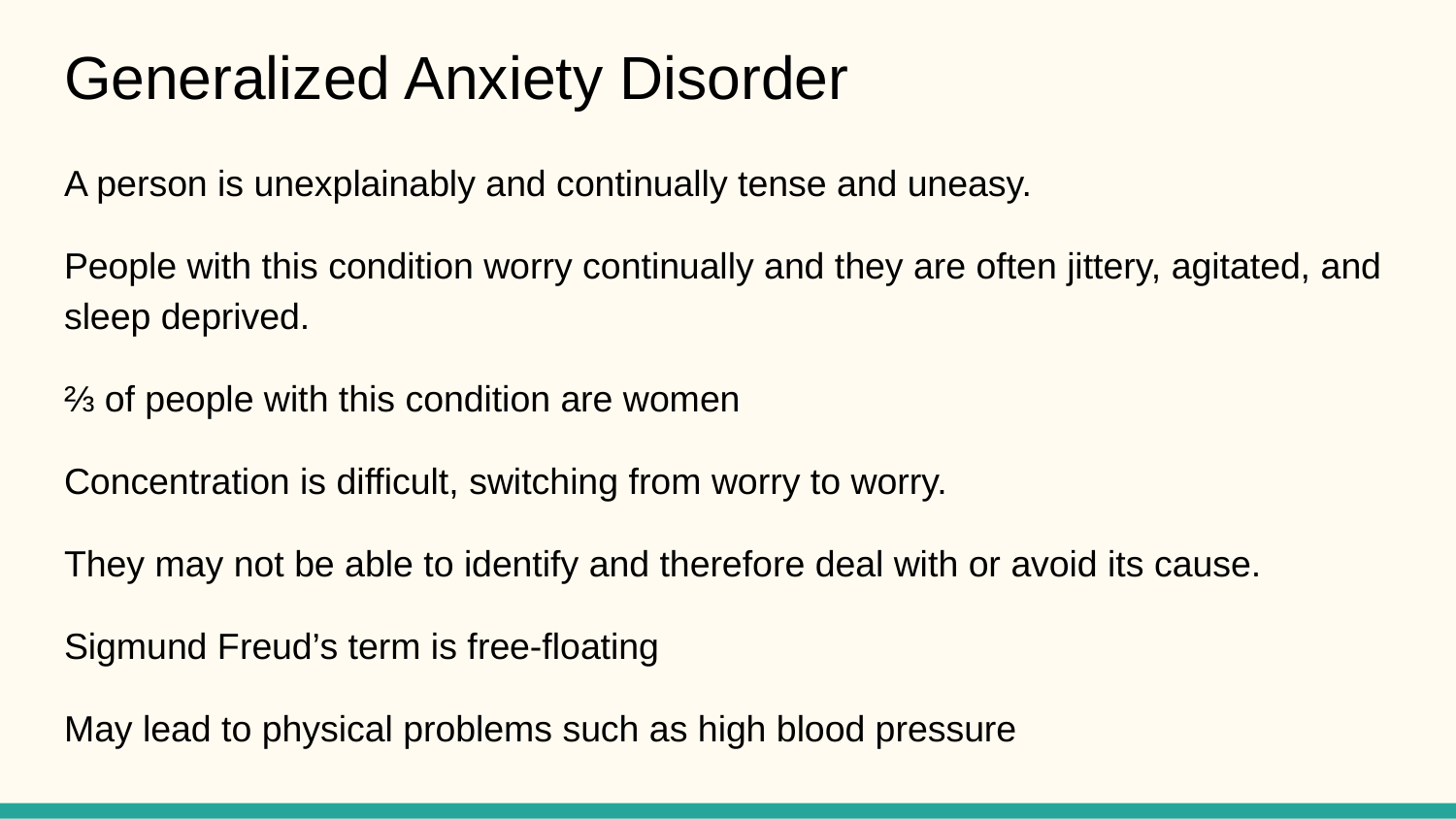

# Generalized Anxiety Disorder
A person is unexplainably and continually tense and uneasy.
People with this condition worry continually and they are often jittery, agitated, and sleep deprived.
⅔ of people with this condition are women
Concentration is difficult, switching from worry to worry.
They may not be able to identify and therefore deal with or avoid its cause.
Sigmund Freud’s term is free-floating
May lead to physical problems such as high blood pressure